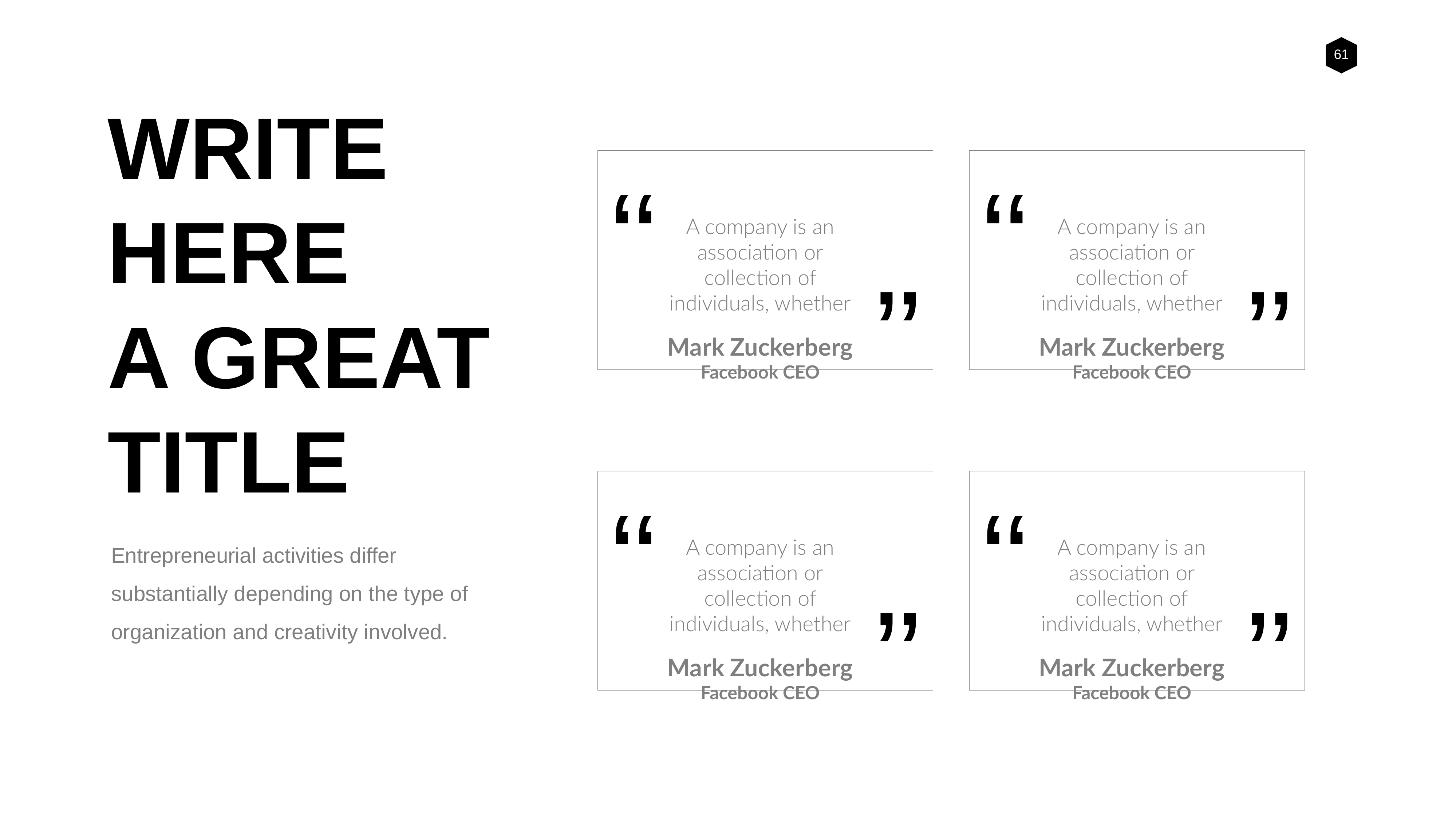

WRITE HERE
A GREAT TITLE

‘‘

‘‘

A company is an association or collection of individuals, whether

Mark Zuckerberg
Facebook CEO
A company is an association or collection of individuals, whether

Mark Zuckerberg
Facebook CEO
’’
’’

‘‘

‘‘

Entrepreneurial activities differ substantially depending on the type of organization and creativity involved.
A company is an association or collection of individuals, whether

Mark Zuckerberg
Facebook CEO
A company is an association or collection of individuals, whether

Mark Zuckerberg
Facebook CEO
’’
’’